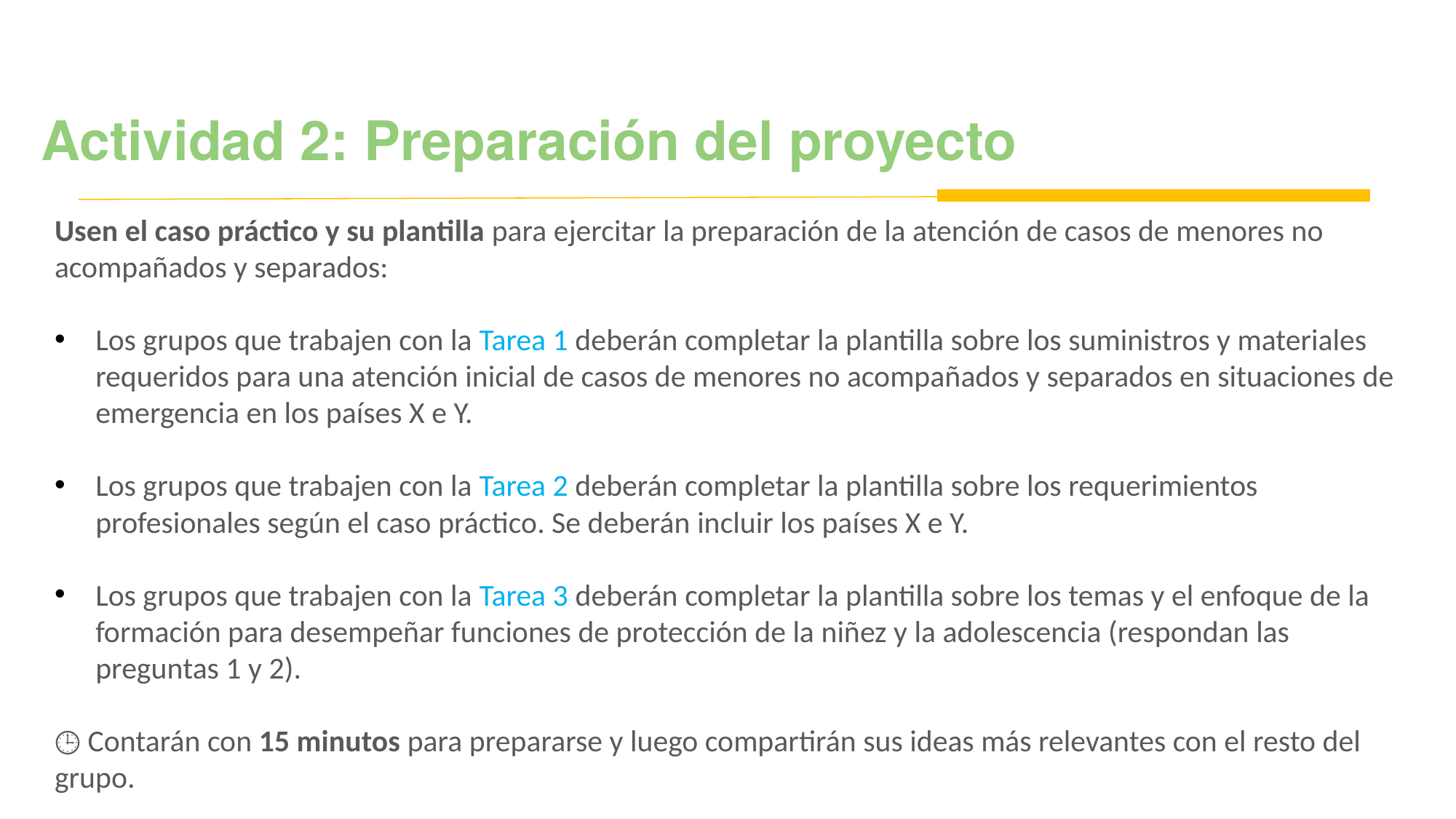

# Actividad 2: Preparación del proyecto
Usen el caso práctico y su plantilla para ejercitar la preparación de la atención de casos de menores no acompañados y separados:

Los grupos que trabajen con la Tarea 1 deberán completar la plantilla sobre los suministros y materiales requeridos para una atención inicial de casos de menores no acompañados y separados en situaciones de emergencia en los países X e Y.

Los grupos que trabajen con la Tarea 2 deberán completar la plantilla sobre los requerimientos profesionales según el caso práctico. Se deberán incluir los países X e Y.

Los grupos que trabajen con la Tarea 3 deberán completar la plantilla sobre los temas y el enfoque de la formación para desempeñar funciones de protección de la niñez y la adolescencia (respondan las preguntas 1 y 2).

🕒 Contarán con 15 minutos para prepararse y luego compartirán sus ideas más relevantes con el resto del   grupo.